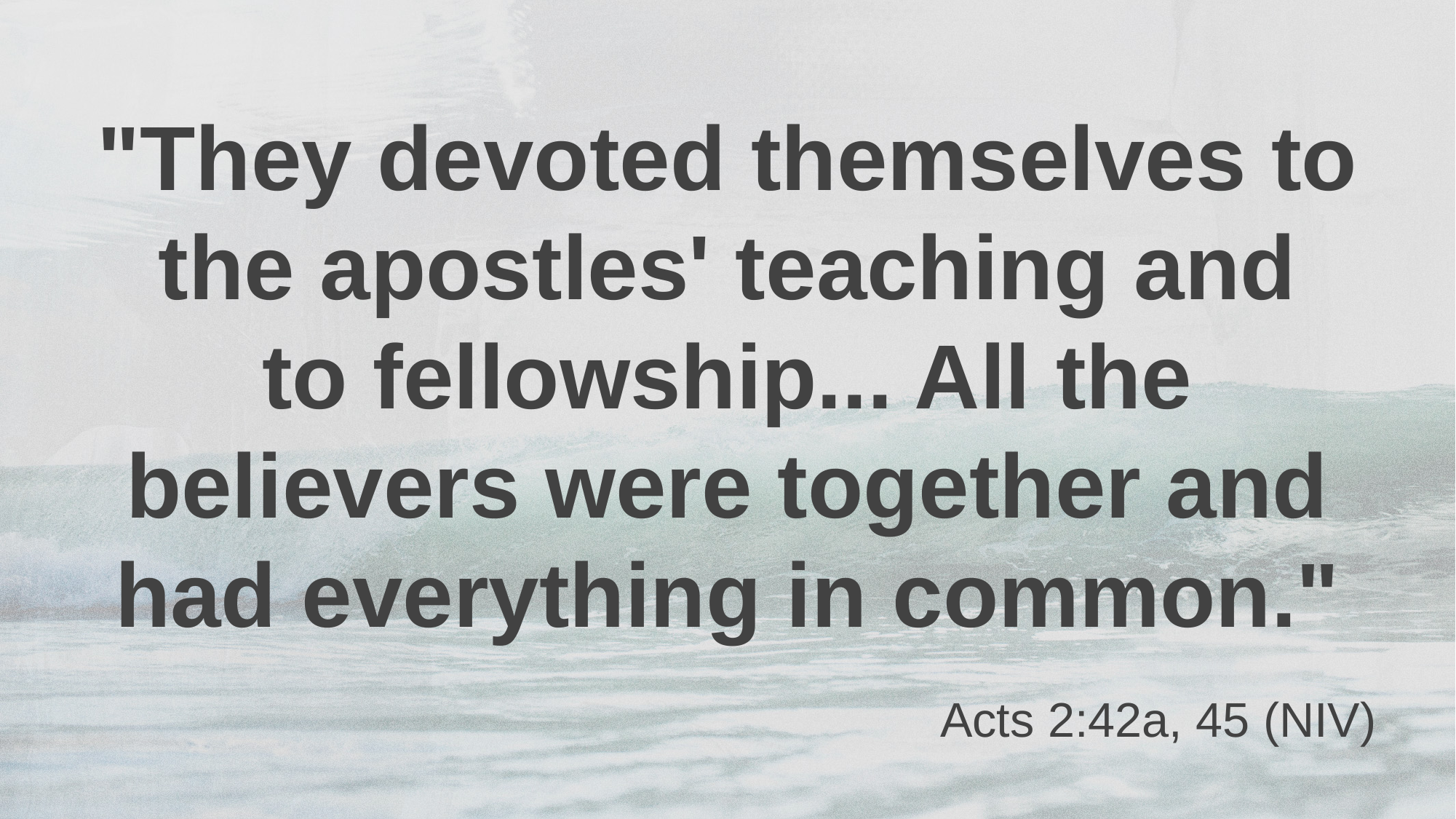

# "They devoted themselves to the apostles' teaching and to fellowship... All the believers were together and had everything in common."
Acts 2:42a, 45 (NIV)